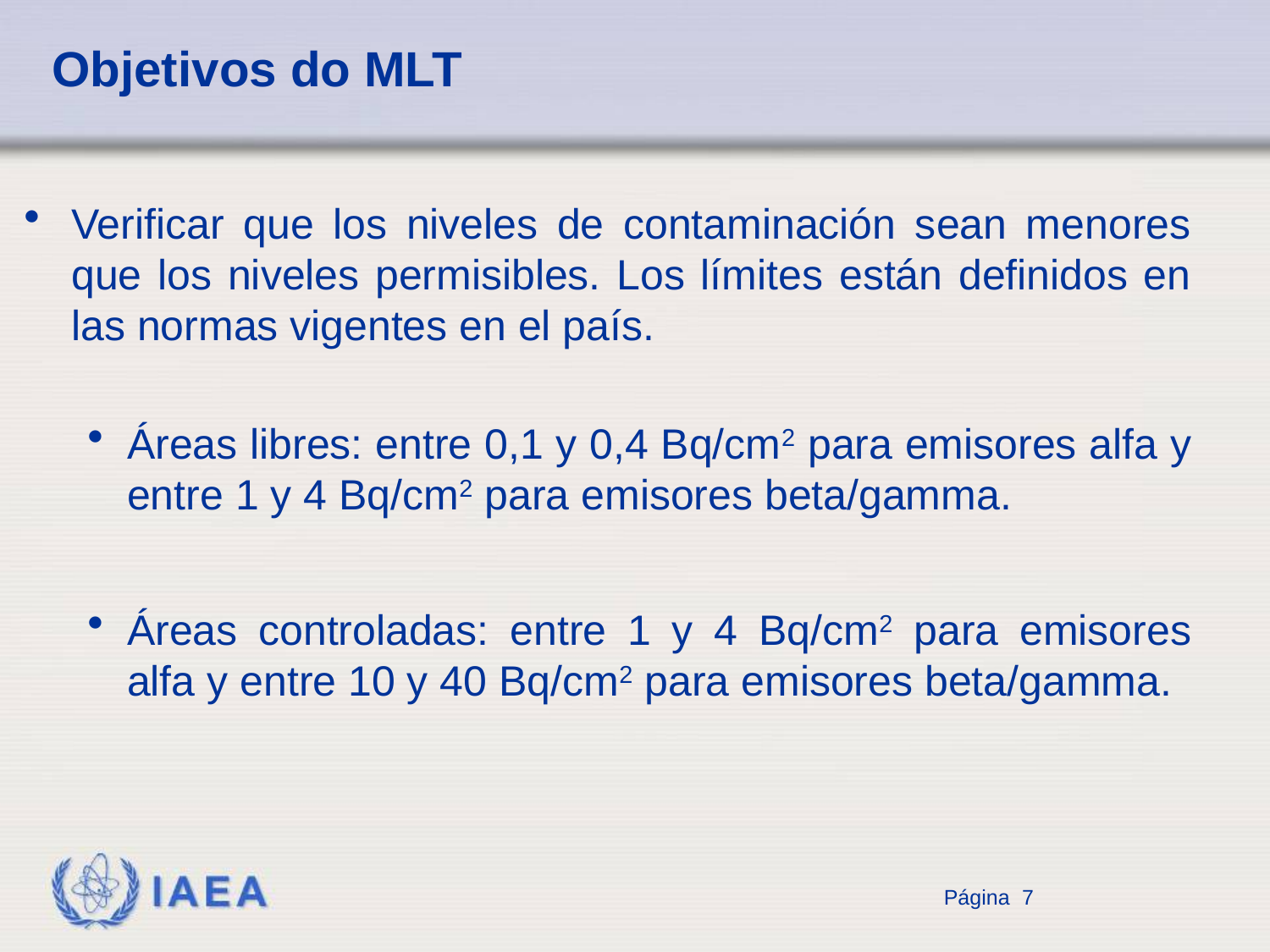

# Objetivos do MLT
Verificar que los niveles de contaminación sean menores que los niveles permisibles. Los límites están definidos en las normas vigentes en el país.

Áreas libres: entre 0,1 y 0,4 Bq/cm2 para emisores alfa y entre 1 y 4 Bq/cm2 para emisores beta/gamma.

Áreas controladas: entre 1 y 4 Bq/cm2 para emisores alfa y entre 10 y 40 Bq/cm2 para emisores beta/gamma.